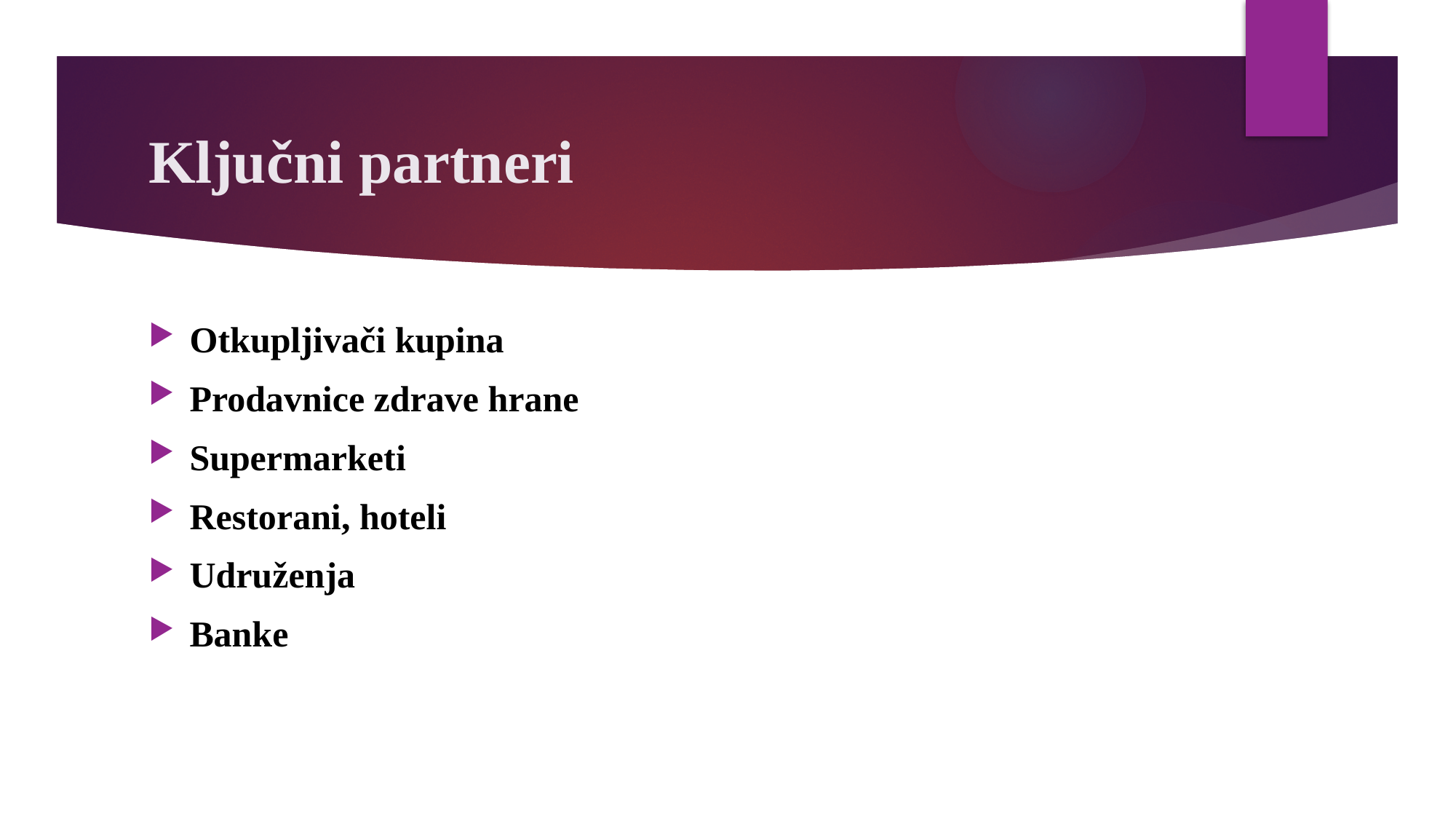

# Ključni partneri
Otkupljivači kupina
Prodavnice zdrave hrane
Supermarketi
Restorani, hoteli
Udruženja
Banke